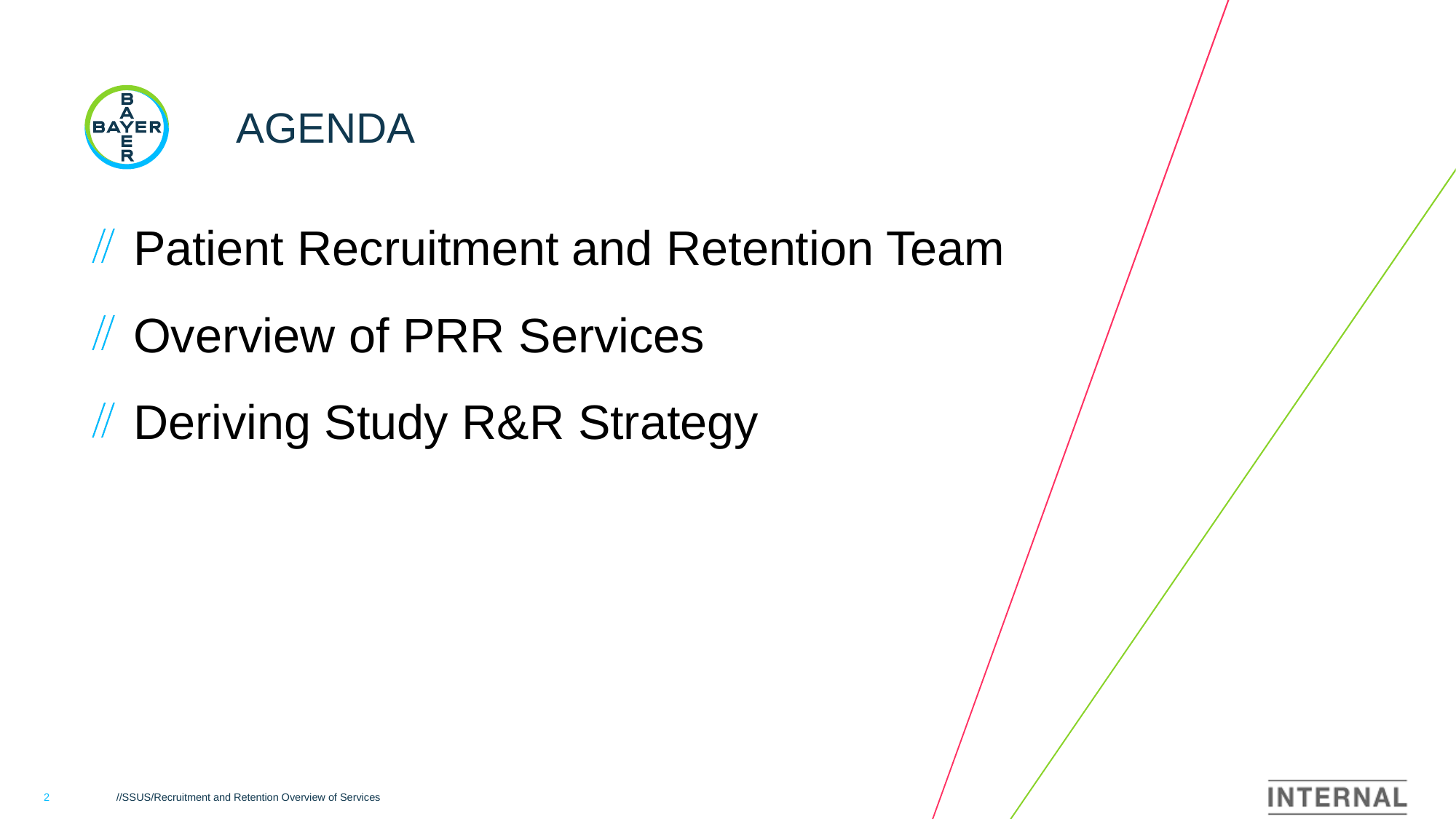

# AGENDA
Patient Recruitment and Retention Team
Overview of PRR Services
Deriving Study R&R Strategy

2
//SSUS/Recruitment and Retention Overview of Services